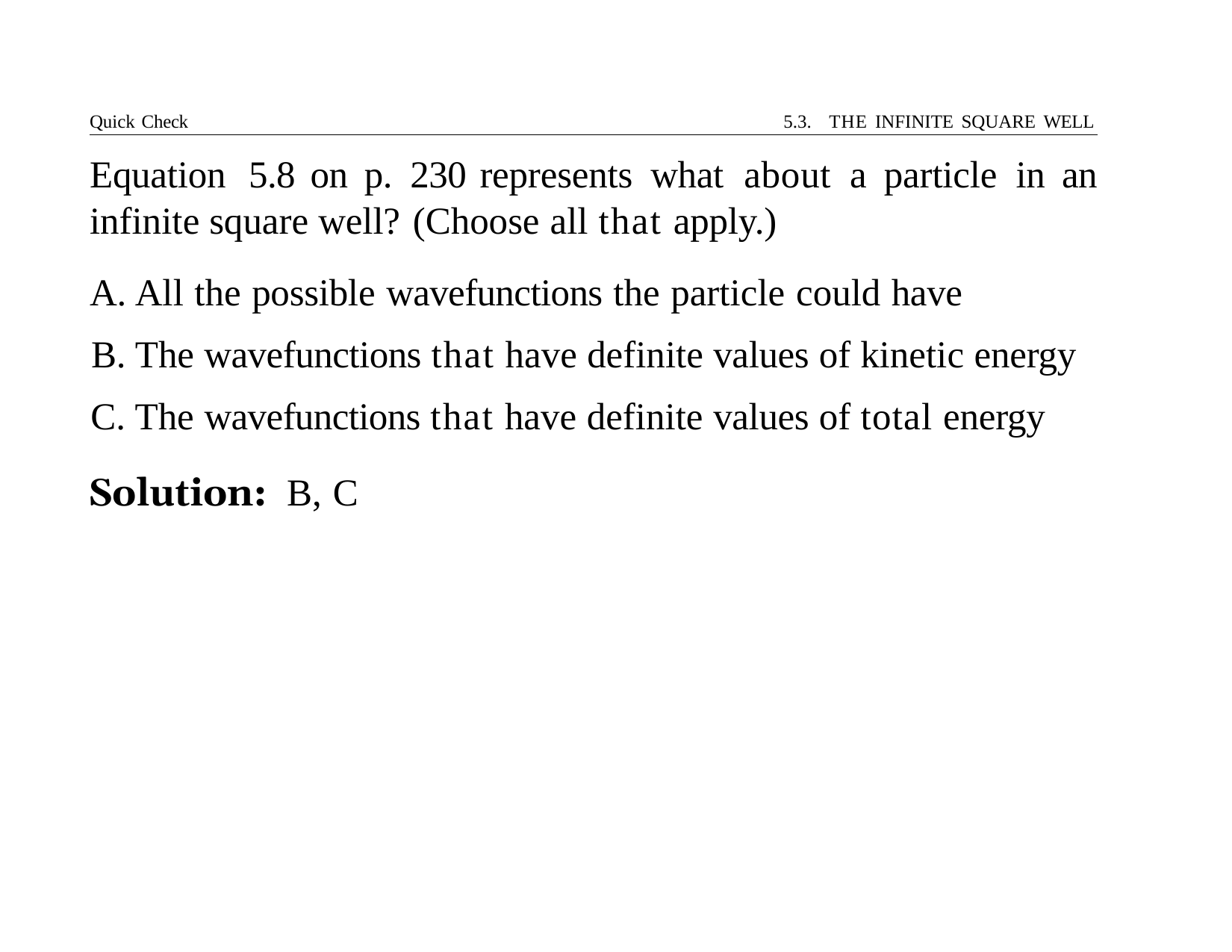

Quick Check	5.3.  THE INFINITE SQUARE WELL

# Equation	5.8	on	p.	230	represents	what	about	a	particle	in	an infinite square well?		(Choose all that apply.)
All the possible wavefunctions the particle could have
The wavefunctions that have definite values of kinetic energy
The wavefunctions that have definite values of total energy
Solution:	B, C